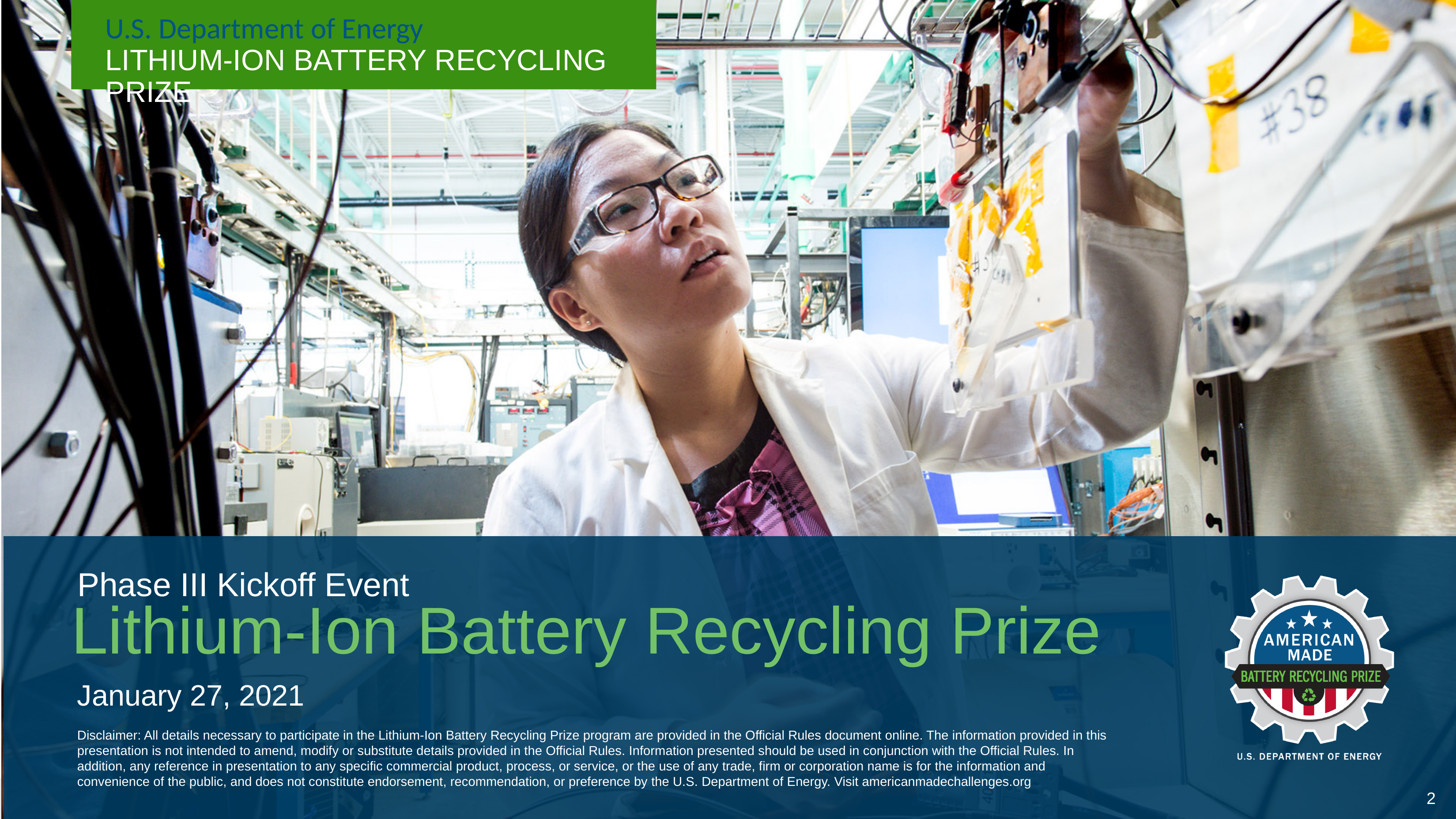

Phase III Kickoff Event
# Lithium-Ion Battery Recycling Prize
January 27, 2021
Disclaimer: All details necessary to participate in the Lithium-Ion Battery Recycling Prize program are provided in the Official Rules document online. The information provided in this presentation is not intended to amend, modify or substitute details provided in the Official Rules. Information presented should be used in conjunction with the Official Rules. In addition, any reference in presentation to any specific commercial product, process, or service, or the use of any trade, firm or corporation name is for the information and convenience of the public, and does not constitute endorsement, recommendation, or preference by the U.S. Department of Energy. Visit americanmadechallenges.org

2